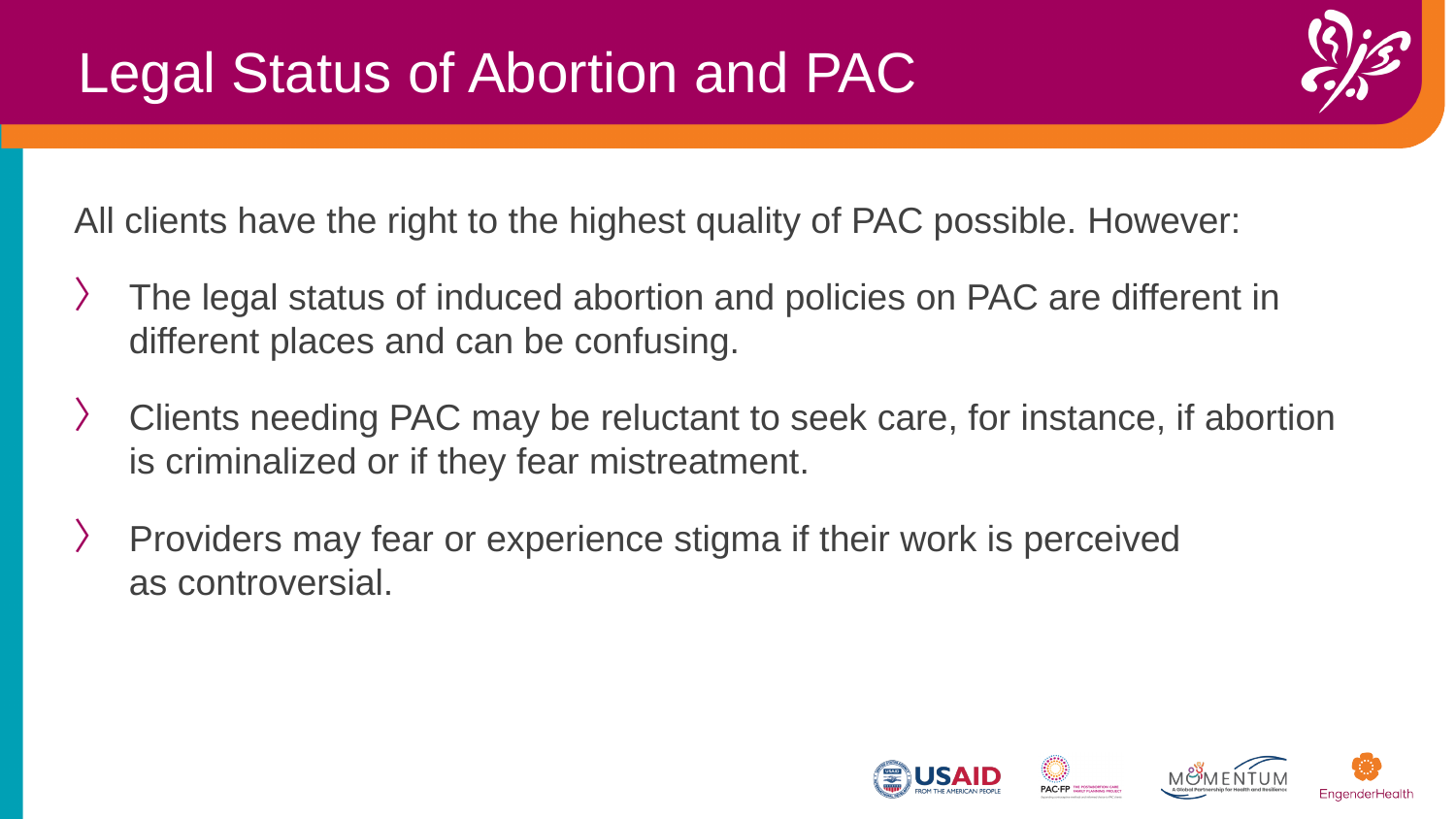

Legal Status of Abortion and PAC
All clients have the right to the highest quality of PAC possible. ​However:
The legal status of induced abortion and policies on PAC are different in different places and can be confusing. ​
Clients needing PAC may be reluctant to seek care, for instance, if abortion is criminalized or if they fear mistreatment.​
Providers may fear or experience stigma if their work is perceived as controversial.